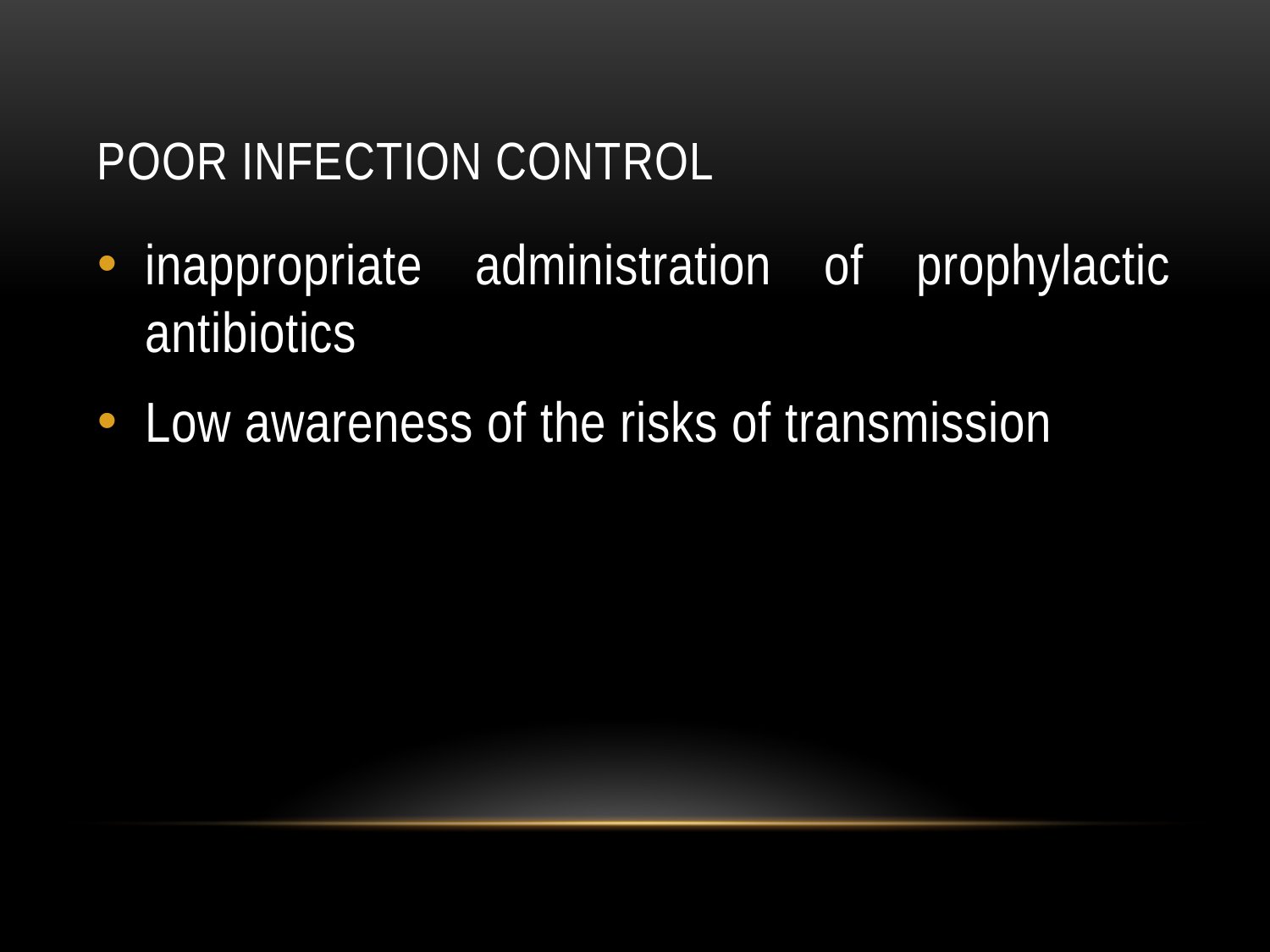

# Poor infection control
inappropriate administration of prophylactic antibiotics
Low awareness of the risks of transmission